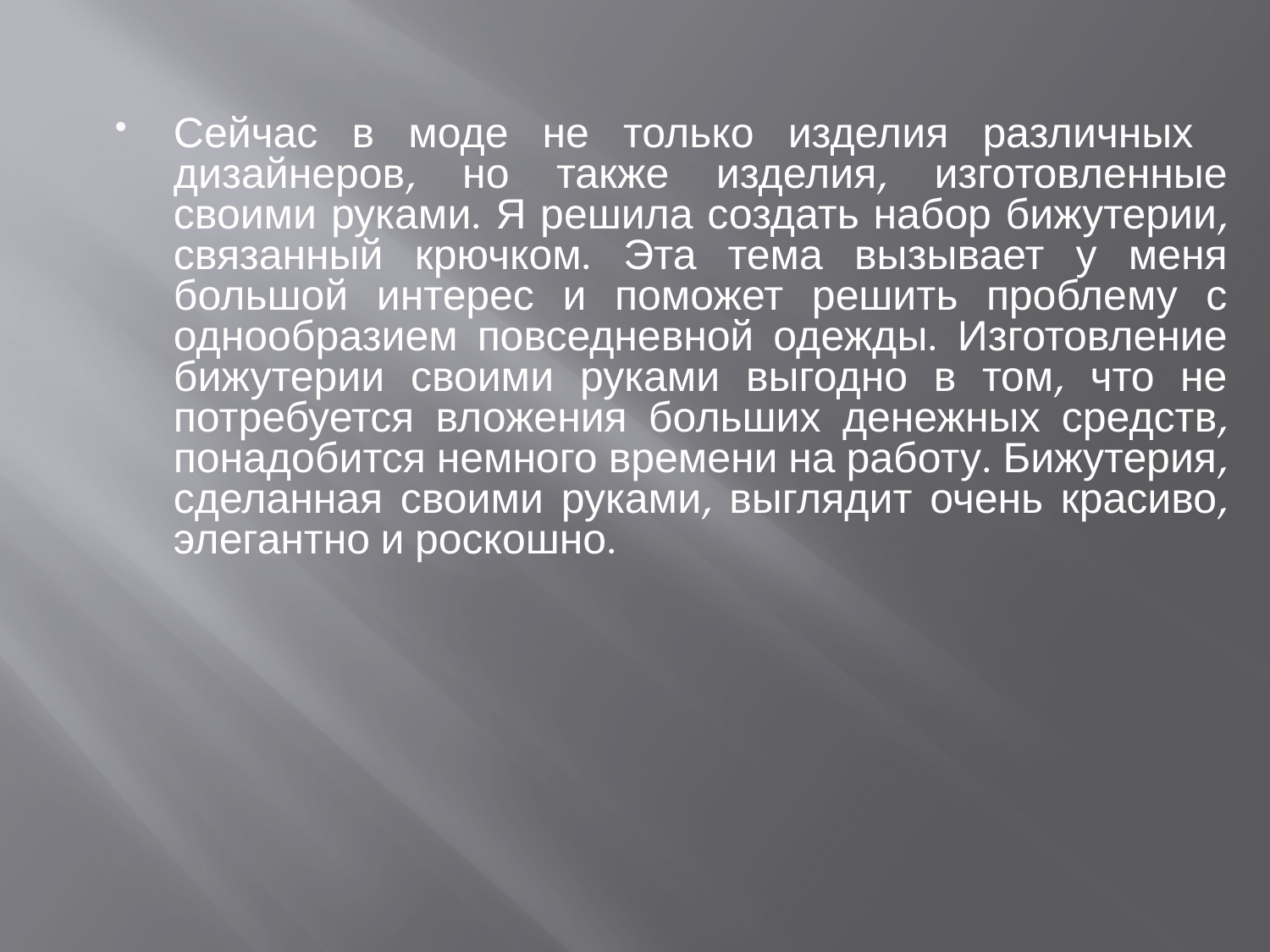

Сейчас в моде не только изделия различных  дизайнеров, но также изделия, изготовленные своими руками. Я решила создать набор бижутерии, связанный крючком. Эта тема вызывает у меня большой интерес и поможет решить проблему с однообразием повседневной одежды. Изготовление бижутерии своими руками выгодно в том, что не потребуется вложения больших денежных средств, понадобится немного времени на работу. Бижутерия, сделанная своими руками, выглядит очень красиво, элегантно и роскошно.